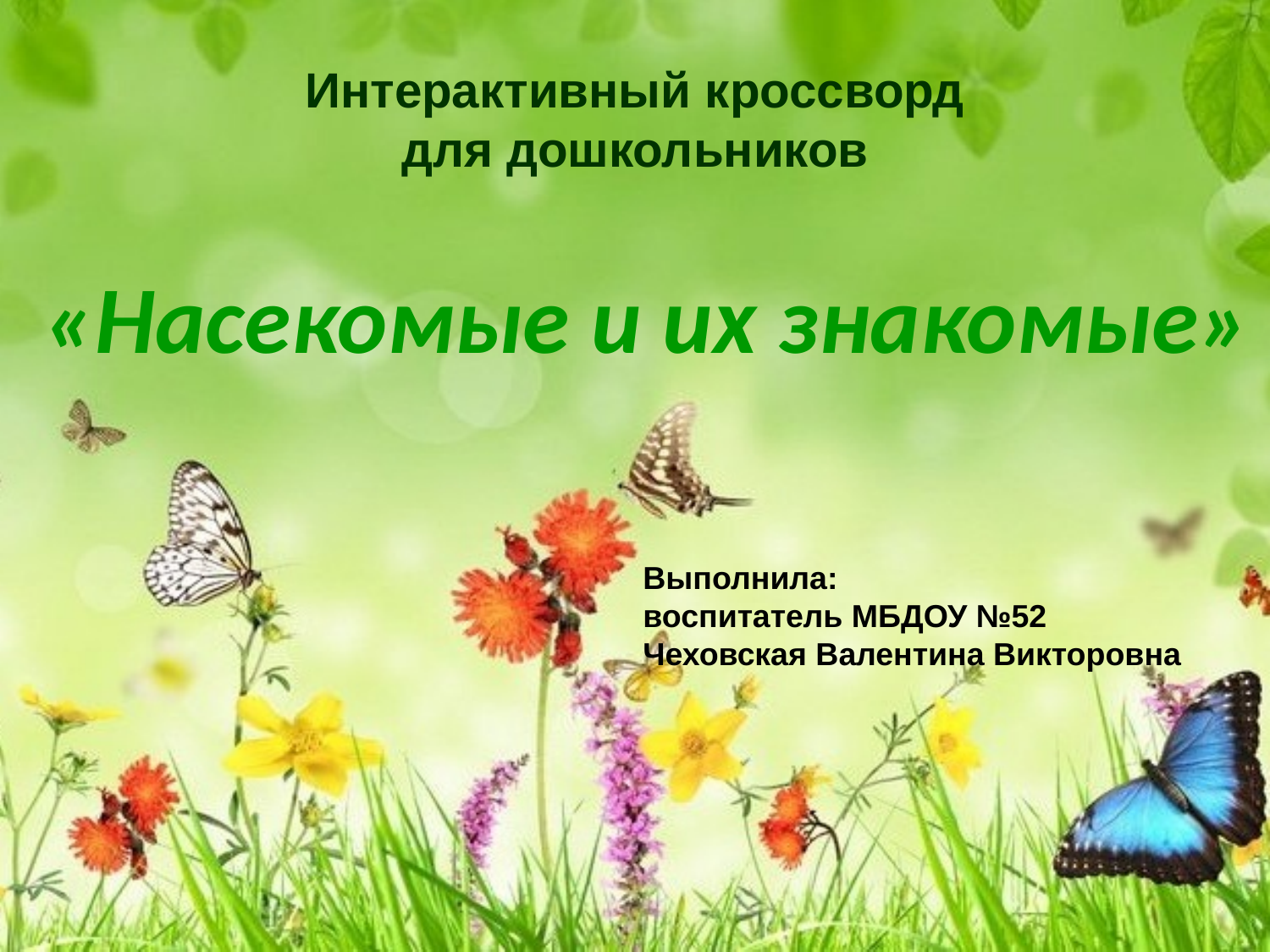

Интерактивный кроссворд
для дошкольников
«Насекомые и их знакомые»
Выполнила:
воспитатель МБДОУ №52
Чеховская Валентина Викторовна